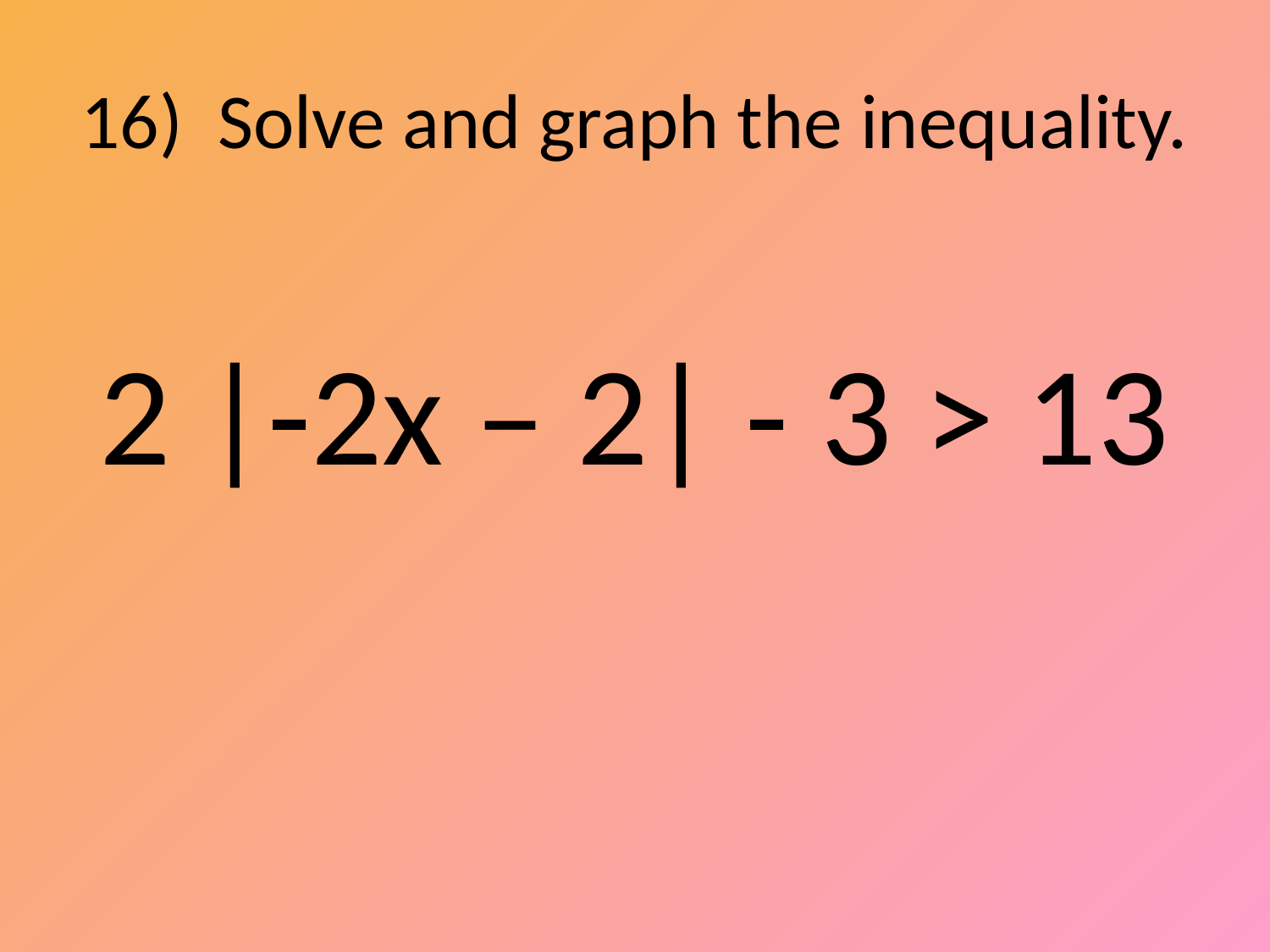

# 16)  Solve and graph the inequality.

2 |-2x – 2| - 3 > 13